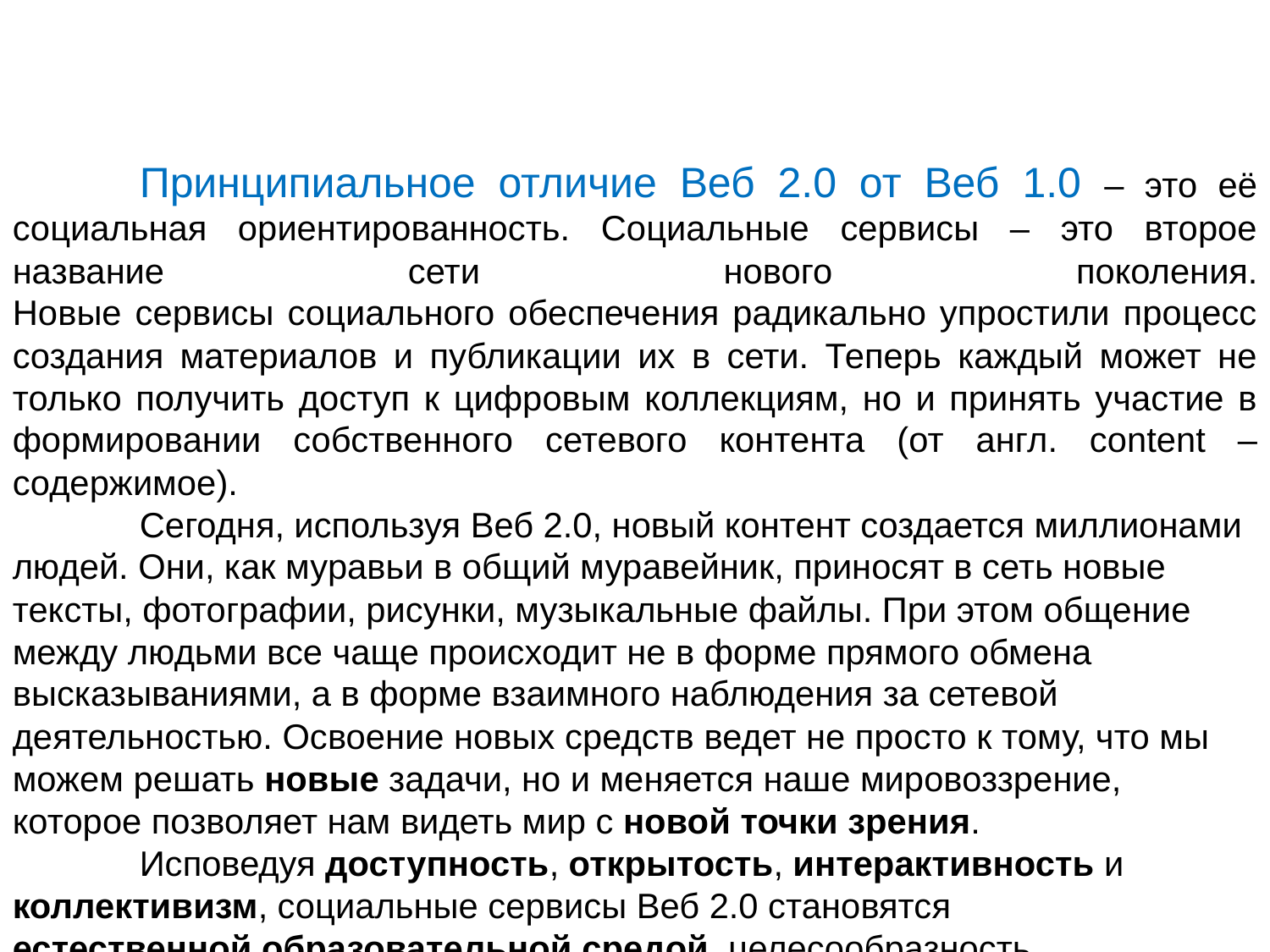

Принципиальное отличие Веб 2.0 от Веб 1.0 – это её социальная ориентированность. Социальные сервисы – это второе название сети нового поколения.
Новые сервисы социального обеспечения радикально упростили процесс создания материалов и публикации их в сети. Теперь каждый может не только получить доступ к цифровым коллекциям, но и принять участие в формировании собственного сетевого контента (от англ. content – содержимое).
	Сегодня, используя Веб 2.0, новый контент создается миллионами людей. Они, как муравьи в общий муравейник, приносят в сеть новые тексты, фотографии, рисунки, музыкальные файлы. При этом общение между людьми все чаще происходит не в форме прямого обмена высказываниями, а в форме взаимного наблюдения за сетевой деятельностью. Освоение новых средств ведет не просто к тому, что мы можем решать новые задачи, но и меняется наше мировоззрение, которое позволяет нам видеть мир с новой точки зрения.
	Исповедуя доступность, открытость, интерактивность и коллективизм, социальные сервисы Веб 2.0 становятся естественной образовательной средой, целесообразность использования которой в учебных целях не вызывает сомнения.